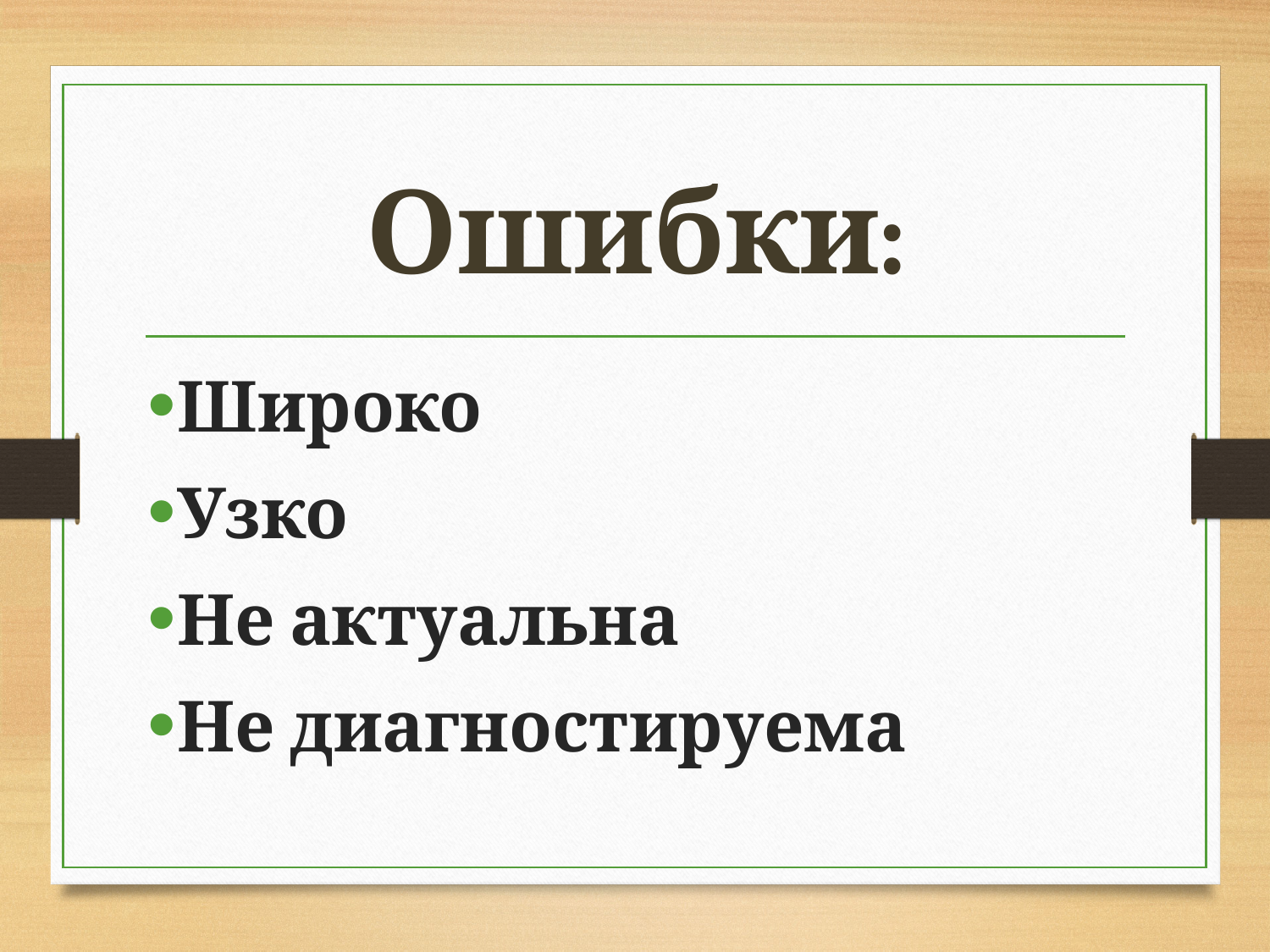

# Ошибки:
Широко
Узко
Не актуальна
Не диагностируема